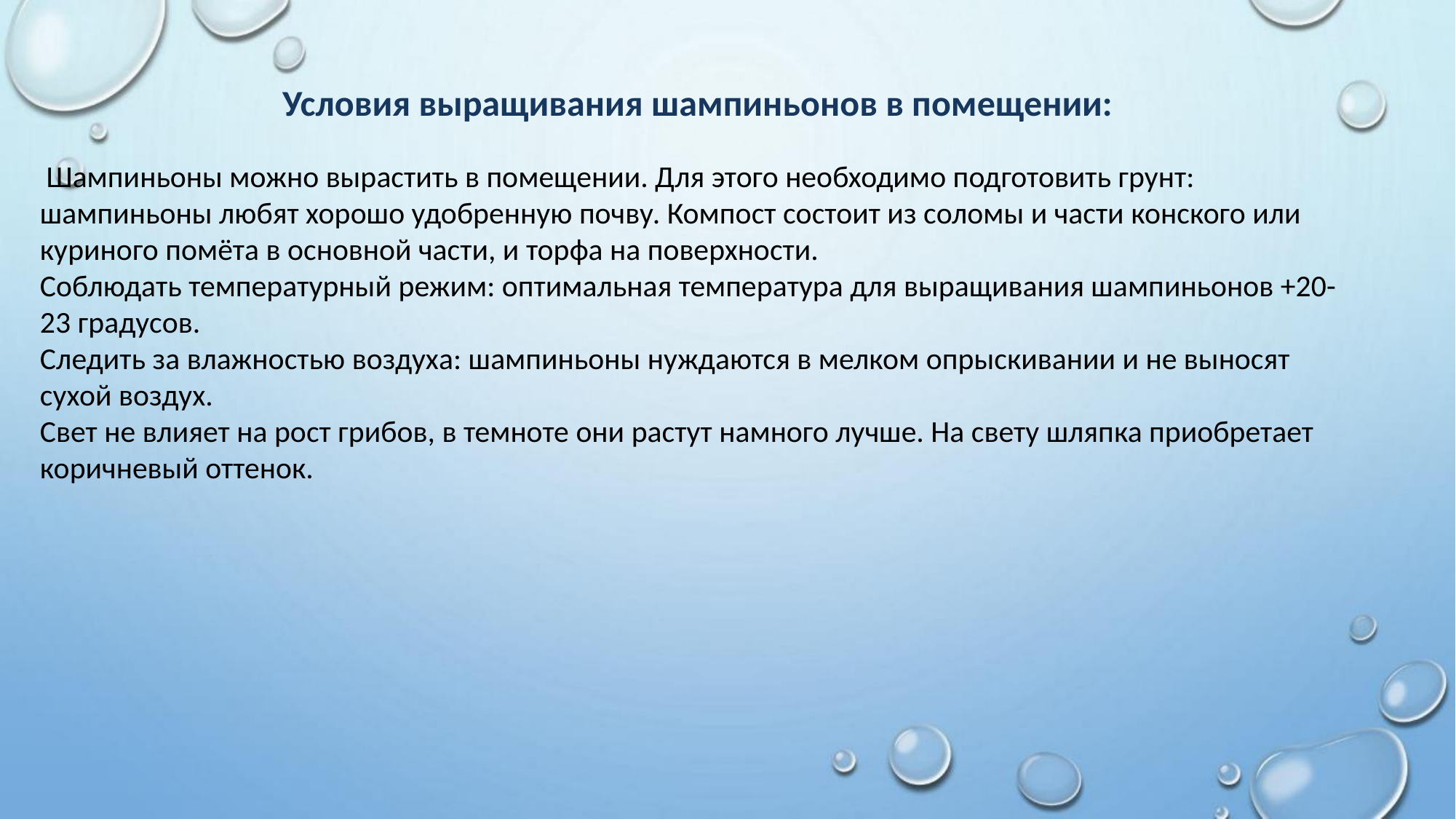

Условия выращивания шампиньонов в помещении:

 Шампиньоны можно вырастить в помещении. Для этого необходимо подготовить грунт: шампиньоны любят хорошо удобренную почву. Компост состоит из соломы и части конского или куриного помёта в основной части, и торфа на поверхности.
Соблюдать температурный режим: оптимальная температура для выращивания шампиньонов +20-23 градусов.
Следить за влажностью воздуха: шампиньоны нуждаются в мелком опрыскивании и не выносят сухой воздух.
Свет не влияет на рост грибов, в темноте они растут намного лучше. На свету шляпка приобретает коричневый оттенок.